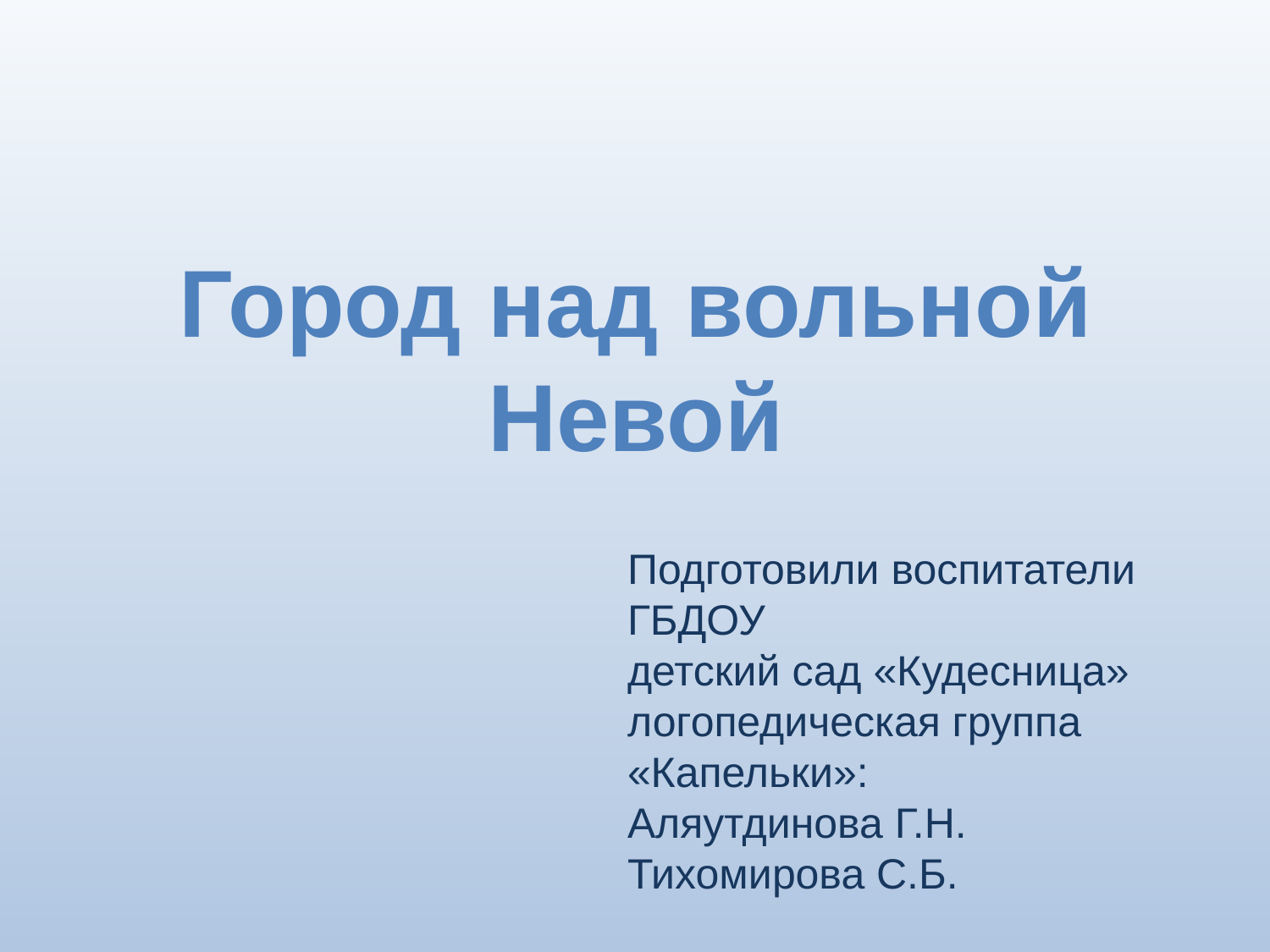

# Город над вольной Невой
Подготовили воспитатели ГБДОУ
детский сад «Кудесница»
логопедическая группа «Капельки»:
Аляутдинова Г.Н.
Тихомирова С.Б.